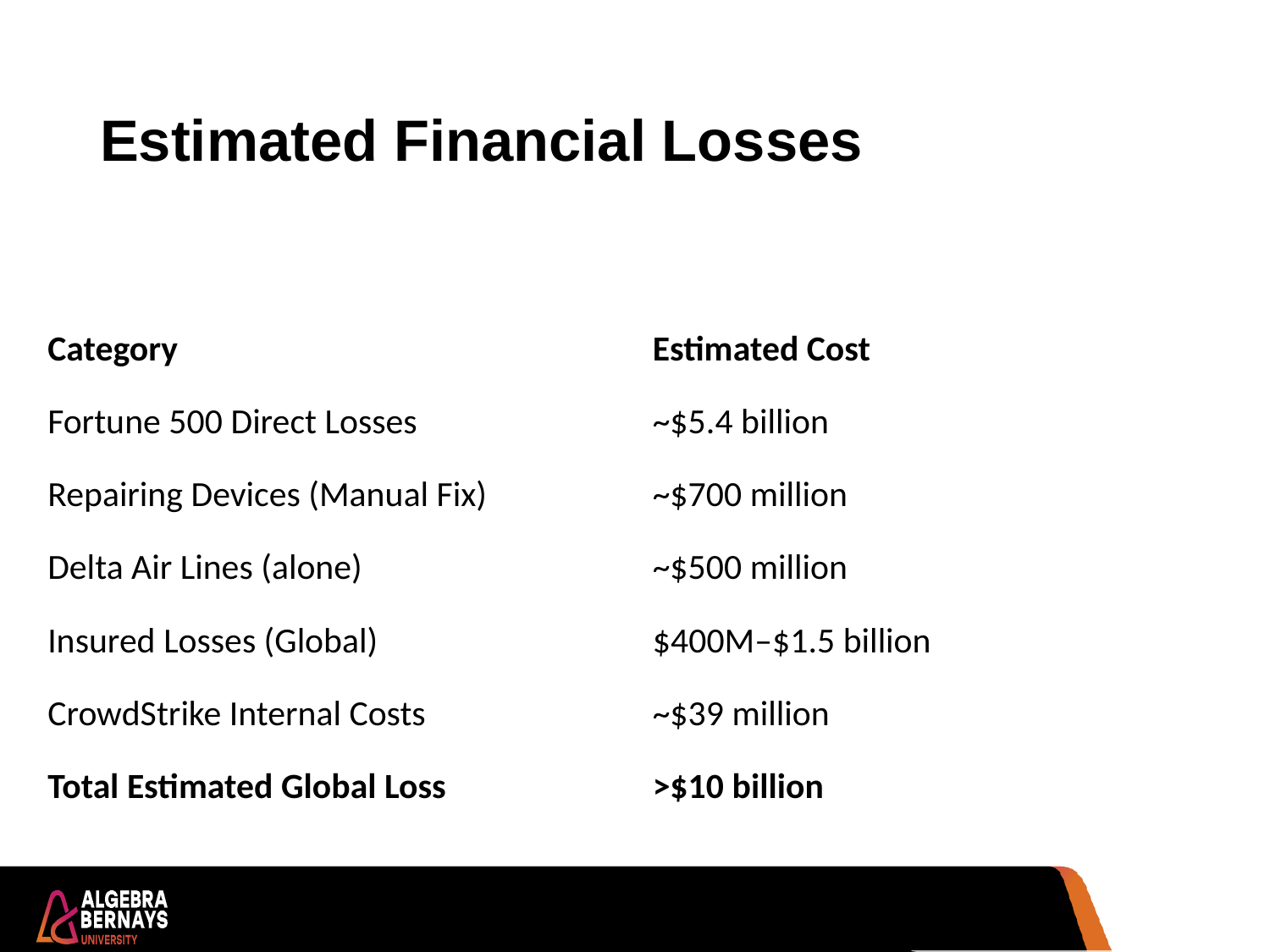

# Estimated Financial Losses
| Category | Estimated Cost |
| --- | --- |
| Fortune 500 Direct Losses | ~$5.4 billion |
| Repairing Devices (Manual Fix) | ~$700 million |
| Delta Air Lines (alone) | ~$500 million |
| Insured Losses (Global) | $400M–$1.5 billion |
| CrowdStrike Internal Costs | ~$39 million |
| Total Estimated Global Loss | >$10 billion |